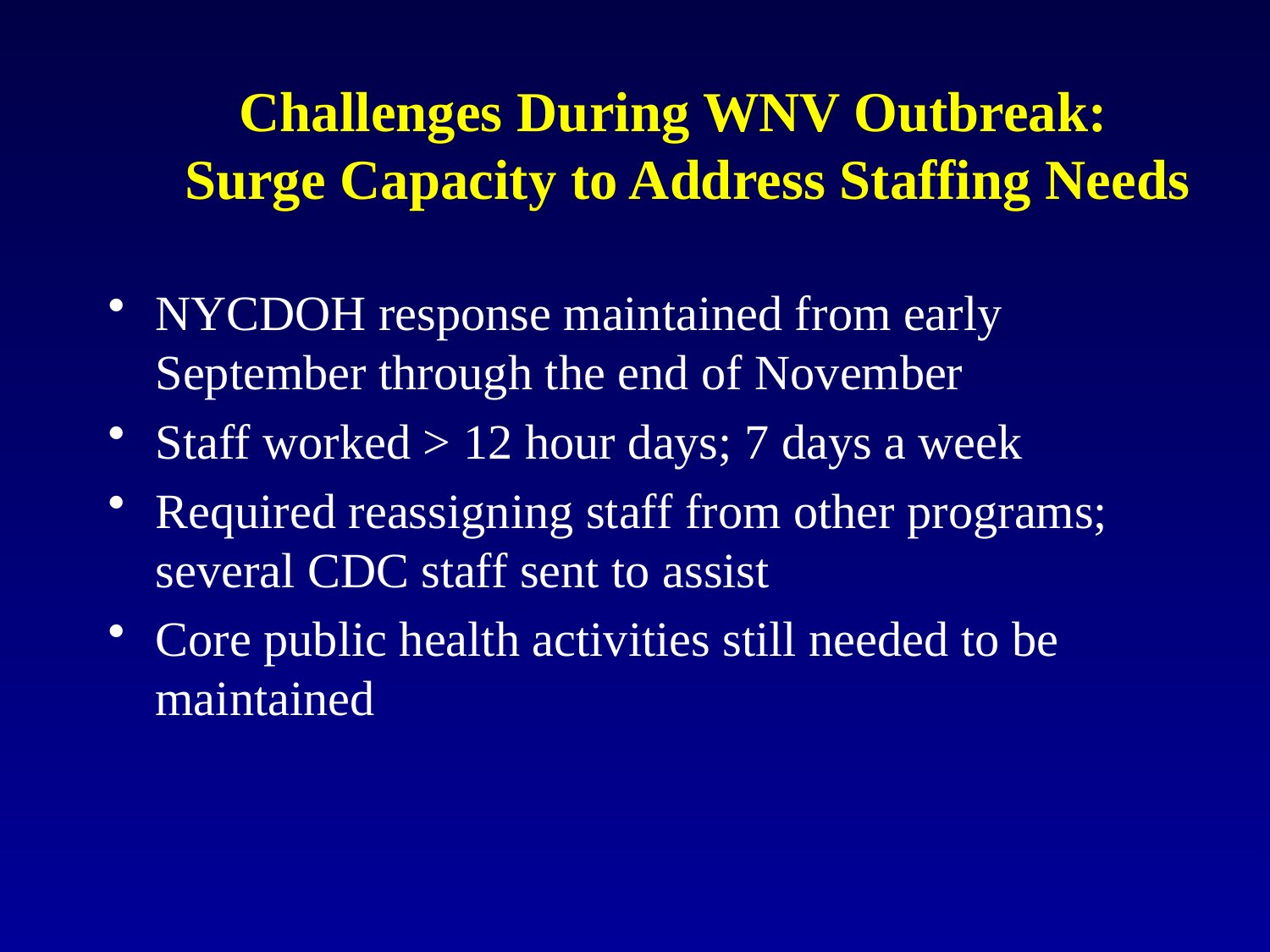

# Challenges During WNV Outbreak: Surge Capacity to Address Staffing Needs
NYCDOH response maintained from early September through the end of November
Staff worked > 12 hour days; 7 days a week
Required reassigning staff from other programs;  several CDC staff sent to assist
Core public health activities still needed to be maintained